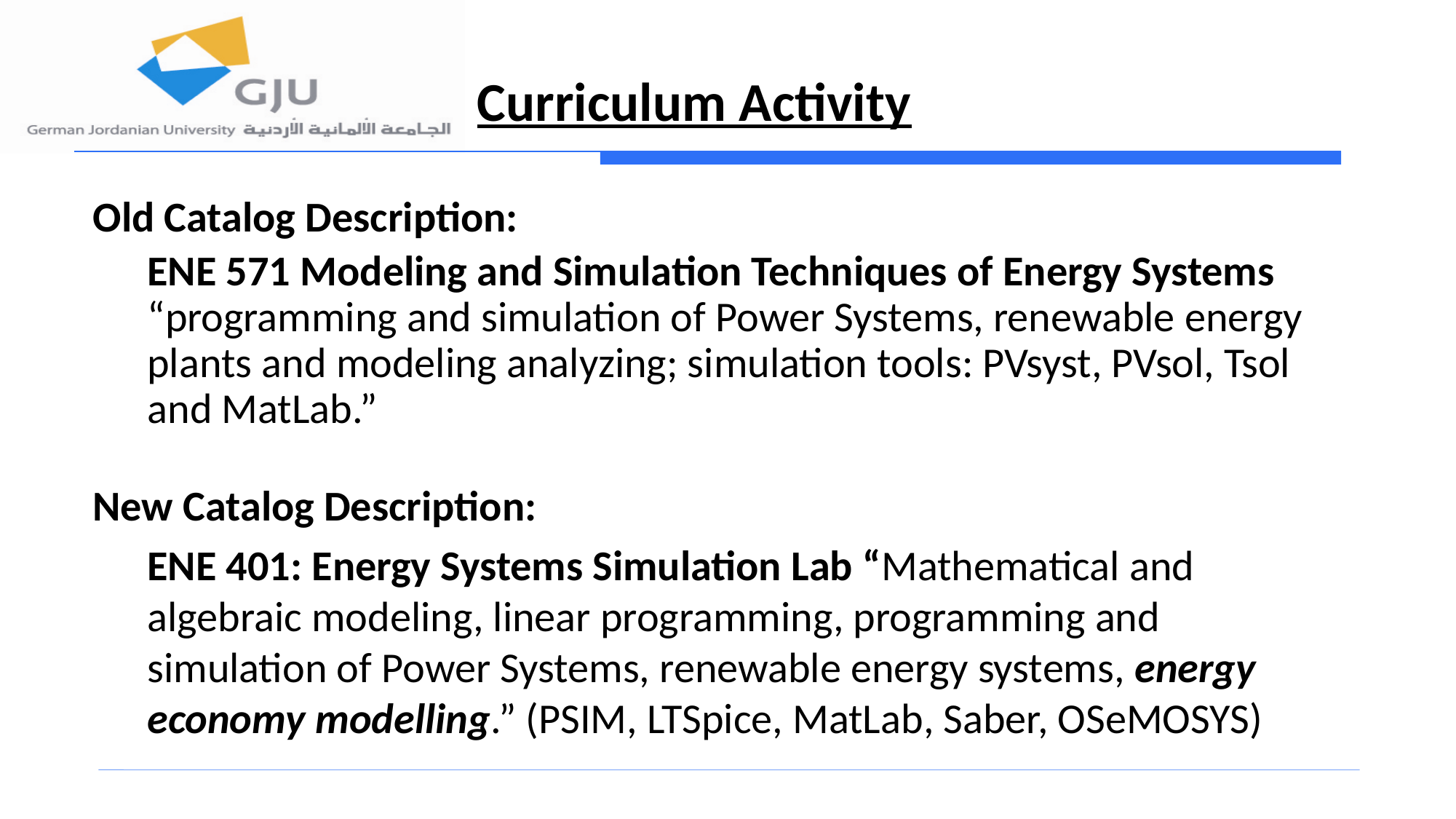

# Curriculum Activity
Old Catalog Description:
ENE 571 Modeling and Simulation Techniques of Energy Systems “programming and simulation of Power Systems, renewable energy plants and modeling analyzing; simulation tools: PVsyst, PVsol, Tsol and MatLab.”

New Catalog Description:
ENE 401: Energy Systems Simulation Lab “Mathematical and algebraic modeling, linear programming, programming and simulation of Power Systems, renewable energy systems, energy economy modelling.” (PSIM, LTSpice, MatLab, Saber, OSeMOSYS)